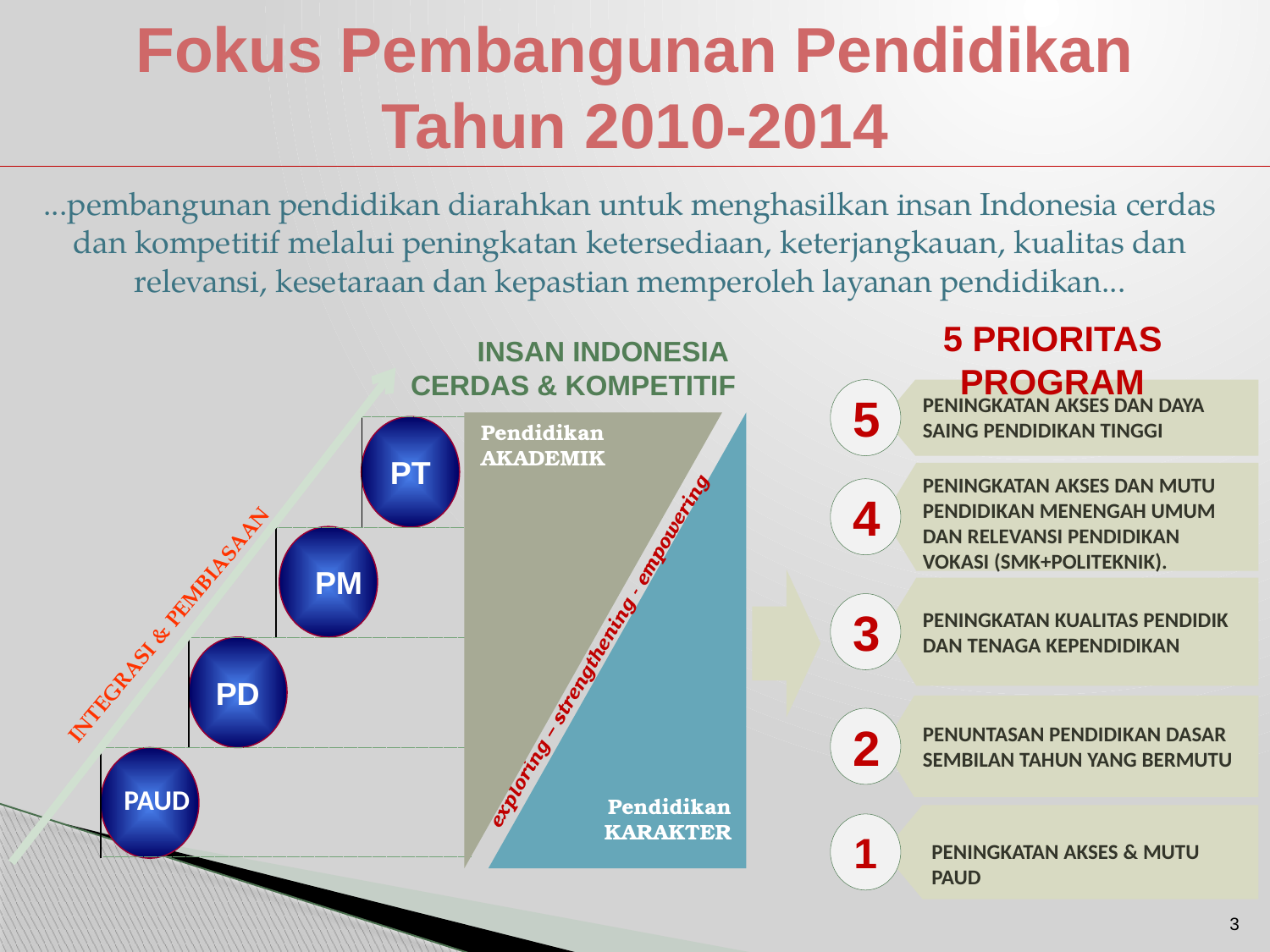

Fokus Pembangunan Pendidikan
Tahun 2010-2014
...pembangunan pendidikan diarahkan untuk menghasilkan insan Indonesia cerdas dan kompetitif melalui peningkatan ketersediaan, keterjangkauan, kualitas dan relevansi, kesetaraan dan kepastian memperoleh layanan pendidikan...
5 PRIORITAS PROGRAM
INSAN INDONESIA
CERDAS & KOMPETITIF

5

PENINGKATAN AKSES DAN DAYA SAING PENDIDIKAN TINGGI

Pendidikan
AKADEMIK
  PT

PENINGKATAN AKSES DAN MUTU  PENDIDIKAN MENENGAH UMUM DAN RELEVANSI PENDIDIKAN VOKASI (SMK+POLITEKNIK).
4
 PM

3
PENINGKATAN KUALITAS PENDIDIK DAN TENAGA KEPENDIDIKAN
INTEGRASI & PEMBIASAAN
exploring – strengthening - empowering
PD

2
PENUNTASAN PENDIDIKAN DASAR
SEMBILAN TAHUN YANG BERMUTU

PAUD

Pendidikan
KARAKTER

1
PENINGKATAN AKSES & MUTU PAUD
3